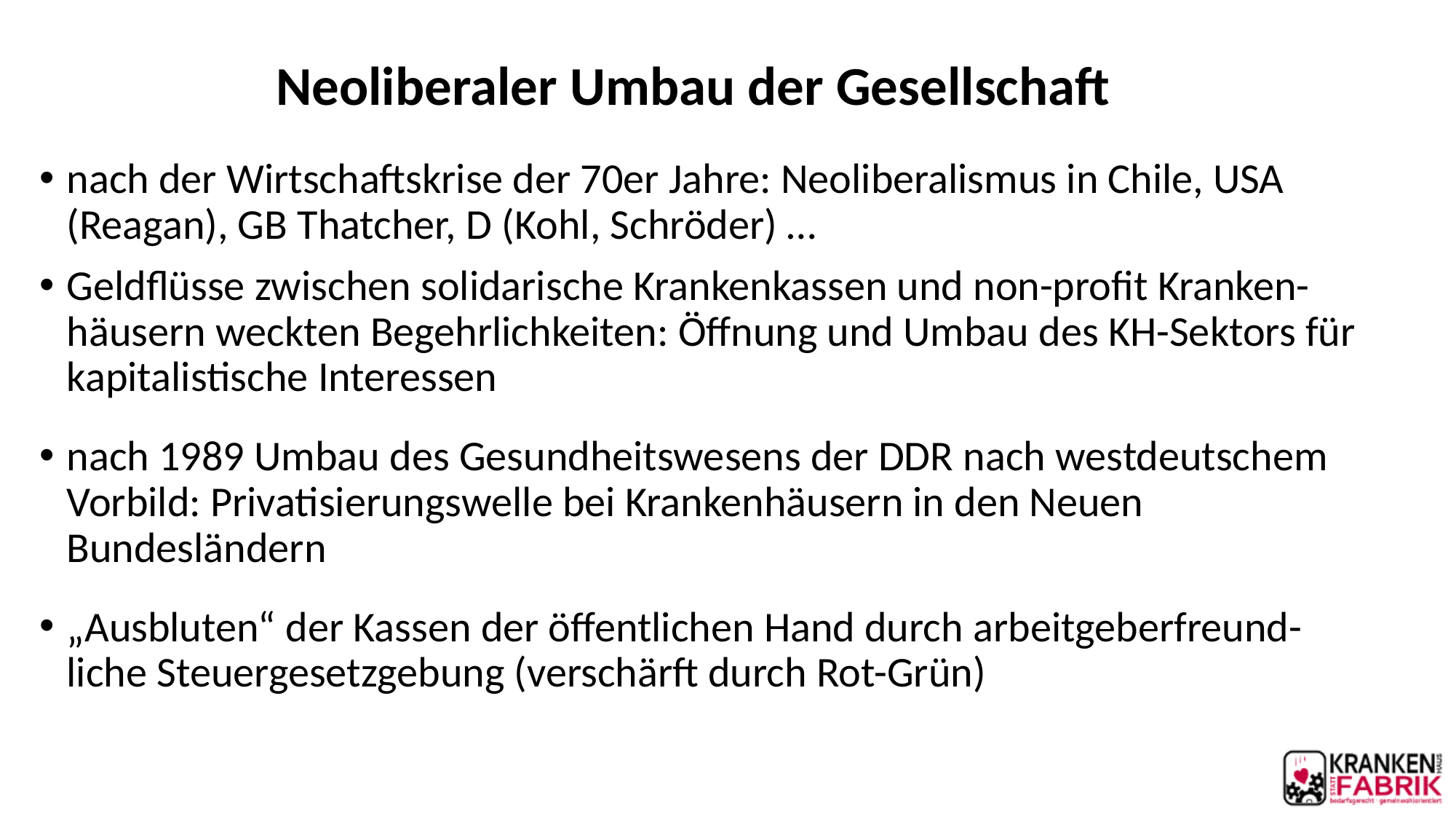

# Neoliberaler Umbau der Gesellschaft
nach der Wirtschaftskrise der 70er Jahre: Neoliberalismus in Chile, USA (Reagan), GB Thatcher, D (Kohl, Schröder) …
Geldflüsse zwischen solidarische Krankenkassen und non-profit Kranken-häusern weckten Begehrlichkeiten: Öffnung und Umbau des KH-Sektors für kapitalistische Interessen
nach 1989 Umbau des Gesundheitswesens der DDR nach westdeutschem Vorbild: Privatisierungswelle bei Krankenhäusern in den Neuen Bundesländern
„Ausbluten“ der Kassen der öffentlichen Hand durch arbeitgeberfreund-liche Steuergesetzgebung (verschärft durch Rot-Grün)